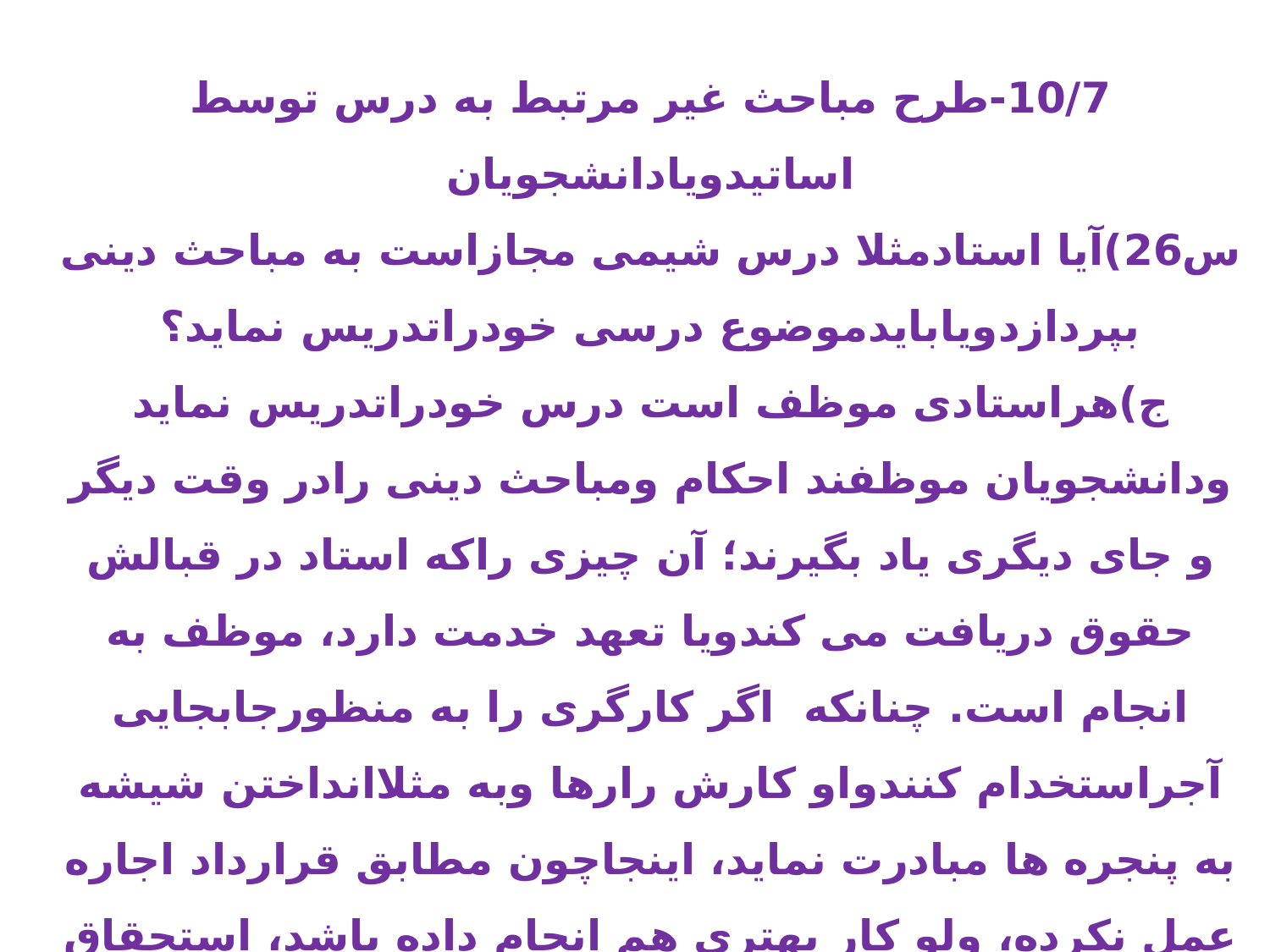

10/7-طرح مباحث غیر مرتبط به درس توسط اساتیدویادانشجویان
س26)آیا استادمثلا درس شیمی مجازاست به مباحث دینی بپردازدویابایدموضوع درسی خودراتدریس نماید؟
ج)هراستادی موظف است درس خودراتدریس نماید ودانشجویان موظفند احکام ومباحث دینی رادر وقت دیگر و جای دیگری یاد بگیرند؛ آن چیزی راکه استاد در قبالش حقوق دریافت می کندویا تعهد خدمت دارد، موظف به انجام است. چنانکه  اگر کارگری را به منظورجابجایی آجراستخدام کنندواو کارش رارها وبه مثلاانداختن شیشه به پنجره ها مبادرت نماید، اینجاچون مطابق قرارداد اجاره عمل نکرده، ولو کار بهتری هم انجام داده باشد، استحقاق گرفتن اجرت ندارد.
معلمی هم که وظیفه خود را رها و به تدریس امر دیگری پرداخت، یعنی به وظیفه عمل نکرده و استحقاق حقوق و اگر گرفته باشد باید برگرداند.